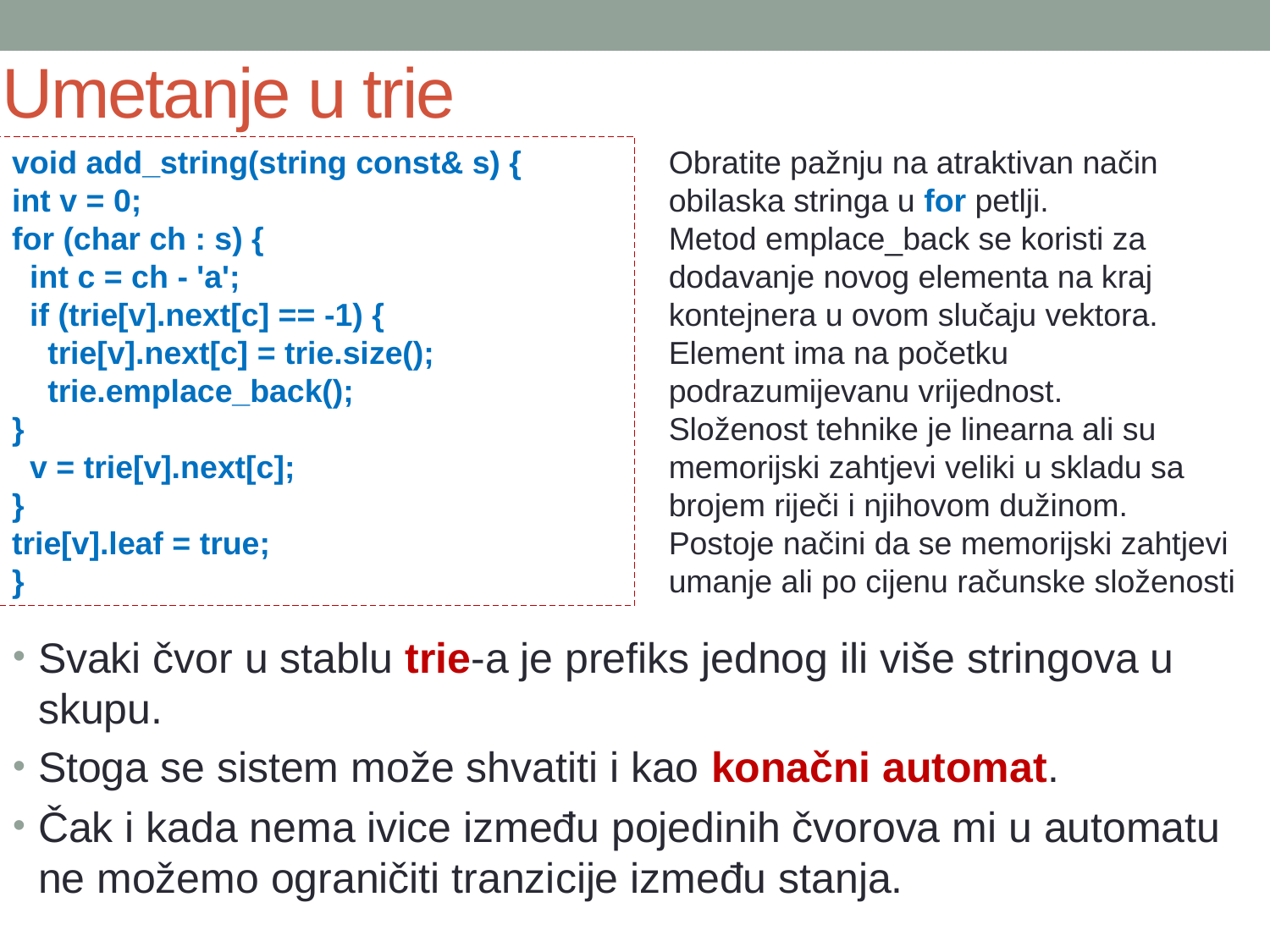

# Umetanje u trie
void add_string(string const& s) {
int v = 0;
for (char ch : s) {
  int c = ch - 'a';
  if (trie[v].next[c] == -1) {
    trie[v].next[c] = trie.size();
    trie.emplace_back();
}
  v = trie[v].next[c];
}
trie[v].leaf = true;
}
Obratite pažnju na atraktivan način obilaska stringa u for petlji.
Metod emplace_back se koristi za dodavanje novog elementa na kraj kontejnera u ovom slučaju vektora. Element ima na početku podrazumijevanu vrijednost.
Složenost tehnike je linearna ali su memorijski zahtjevi veliki u skladu sa brojem riječi i njihovom dužinom.
Postoje načini da se memorijski zahtjevi umanje ali po cijenu računske složenosti
Svaki čvor u stablu trie-a je prefiks jednog ili više stringova u skupu.
Stoga se sistem može shvatiti i kao konačni automat.
Čak i kada nema ivice između pojedinih čvorova mi u automatu ne možemo ograničiti tranzicije između stanja.